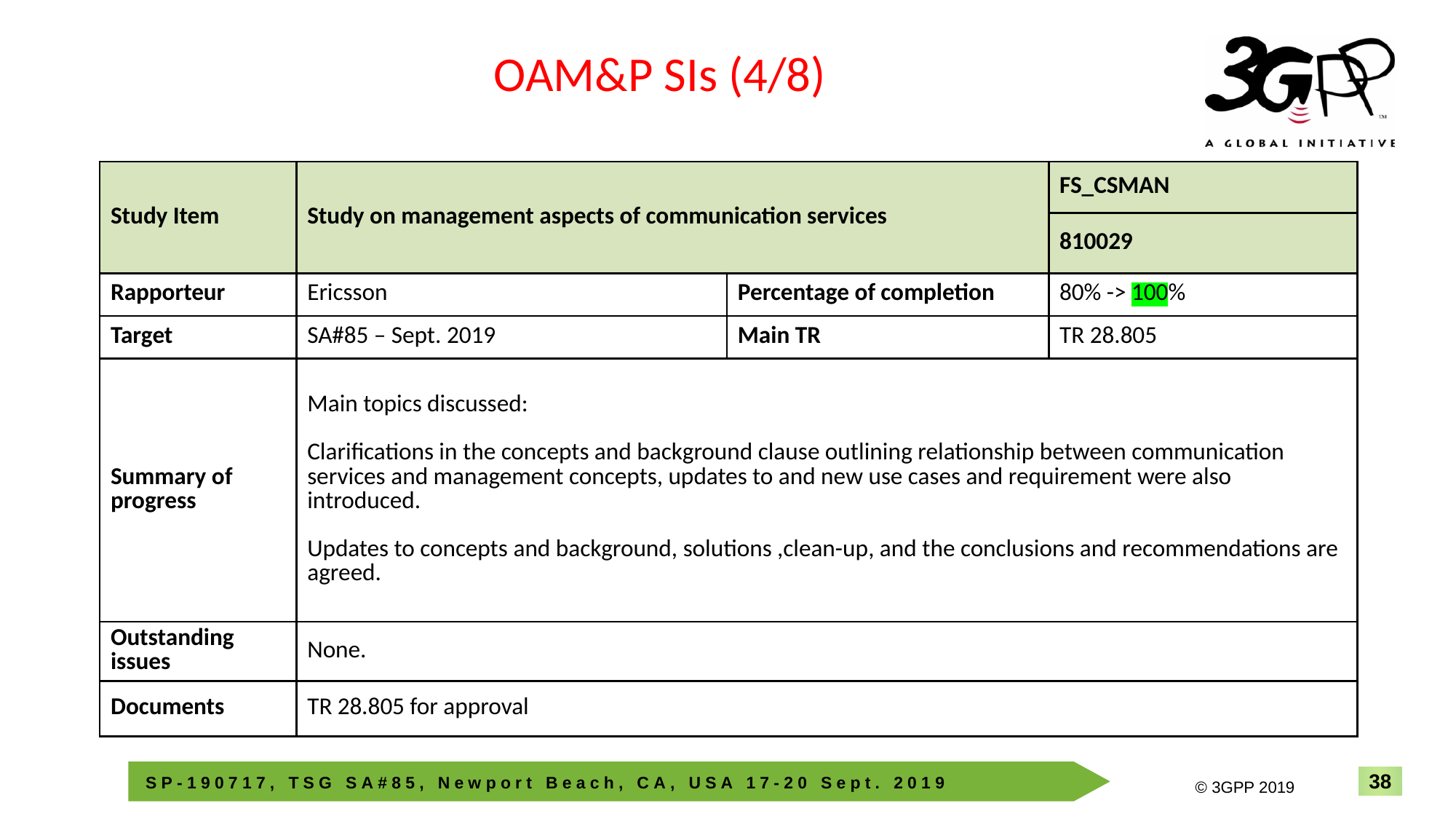

OAM&P SIs (4/8)
| Study Item | Study on management aspects of communication services |  | FS\_CSMAN |
| --- | --- | --- | --- |
|  |  |  | 810029 |
| Rapporteur | Ericsson | Percentage of completion | 80% -> 100% |
| Target | SA#85 – Sept. 2019 | Main TR | TR 28.805 |
| Summary of progress | Main topics discussed: Clarifications in the concepts and background clause outlining relationship between communication services and management concepts, updates to and new use cases and requirement were also introduced. Updates to concepts and background, solutions ,clean-up, and the conclusions and recommendations are agreed. |  |  |
| Outstanding issues | None. |  |  |
| Documents | TR 28.805 for approval |  |  |